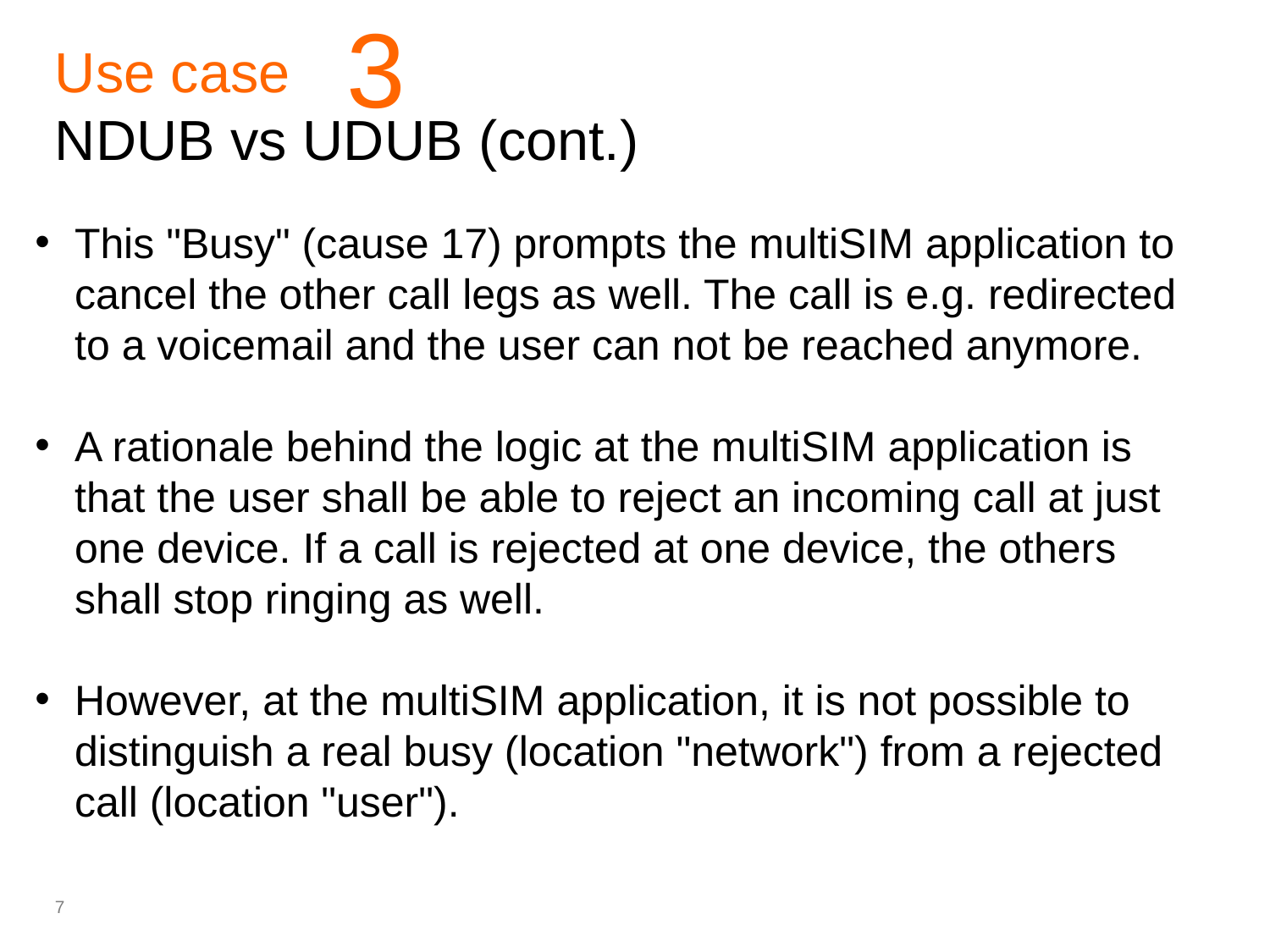

3
Use case
NDUB vs UDUB (cont.)
This "Busy" (cause 17) prompts the multiSIM application to cancel the other call legs as well. The call is e.g. redirected to a voicemail and the user can not be reached anymore.

A rationale behind the logic at the multiSIM application is that the user shall be able to reject an incoming call at just one device. If a call is rejected at one device, the others shall stop ringing as well.

However, at the multiSIM application, it is not possible to distinguish a real busy (location "network") from a rejected call (location "user").